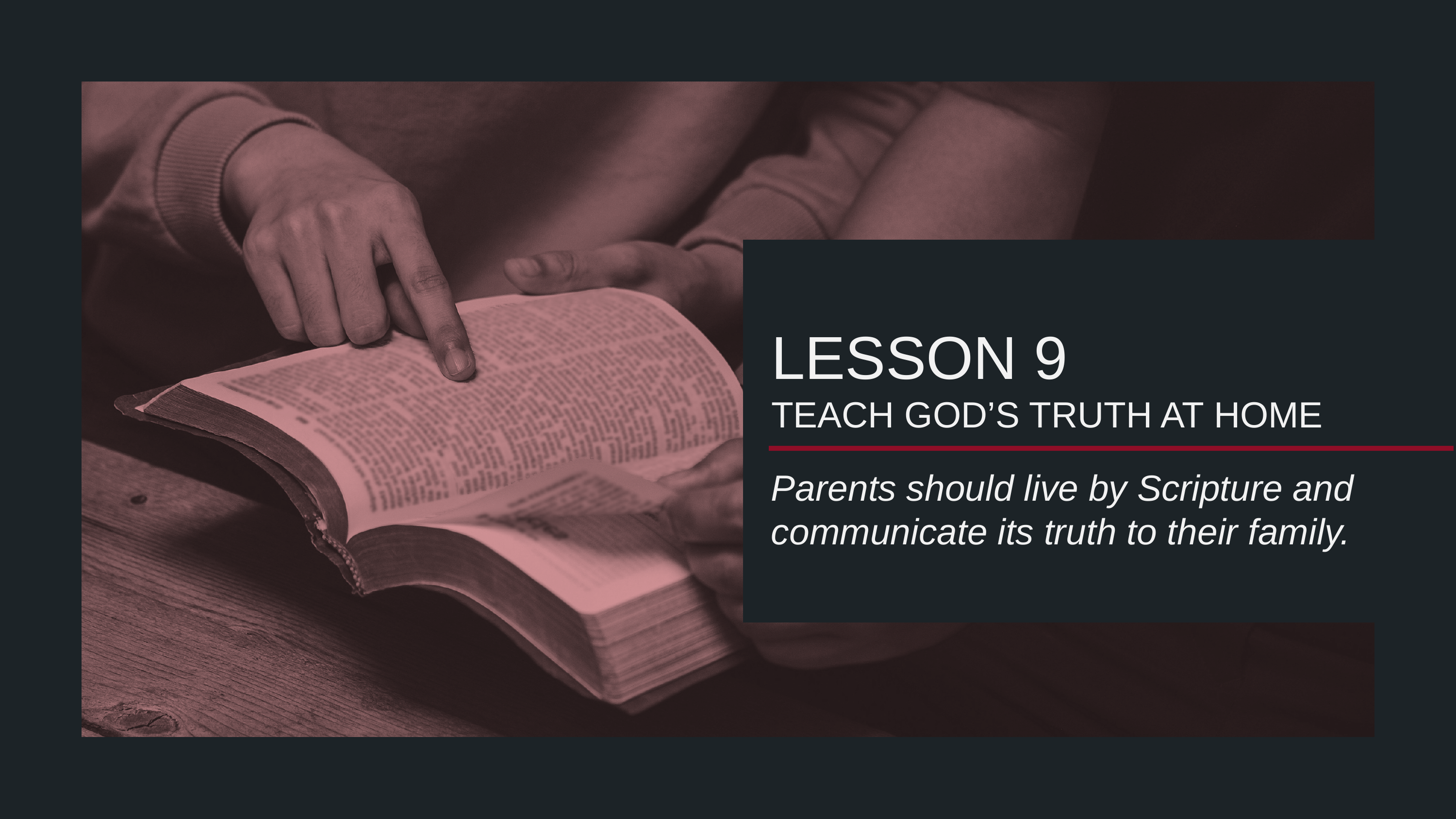

LESSON 9
TEACH GOD’S TRUTH AT HOME
Parents should live by Scripture and communicate its truth to their family.